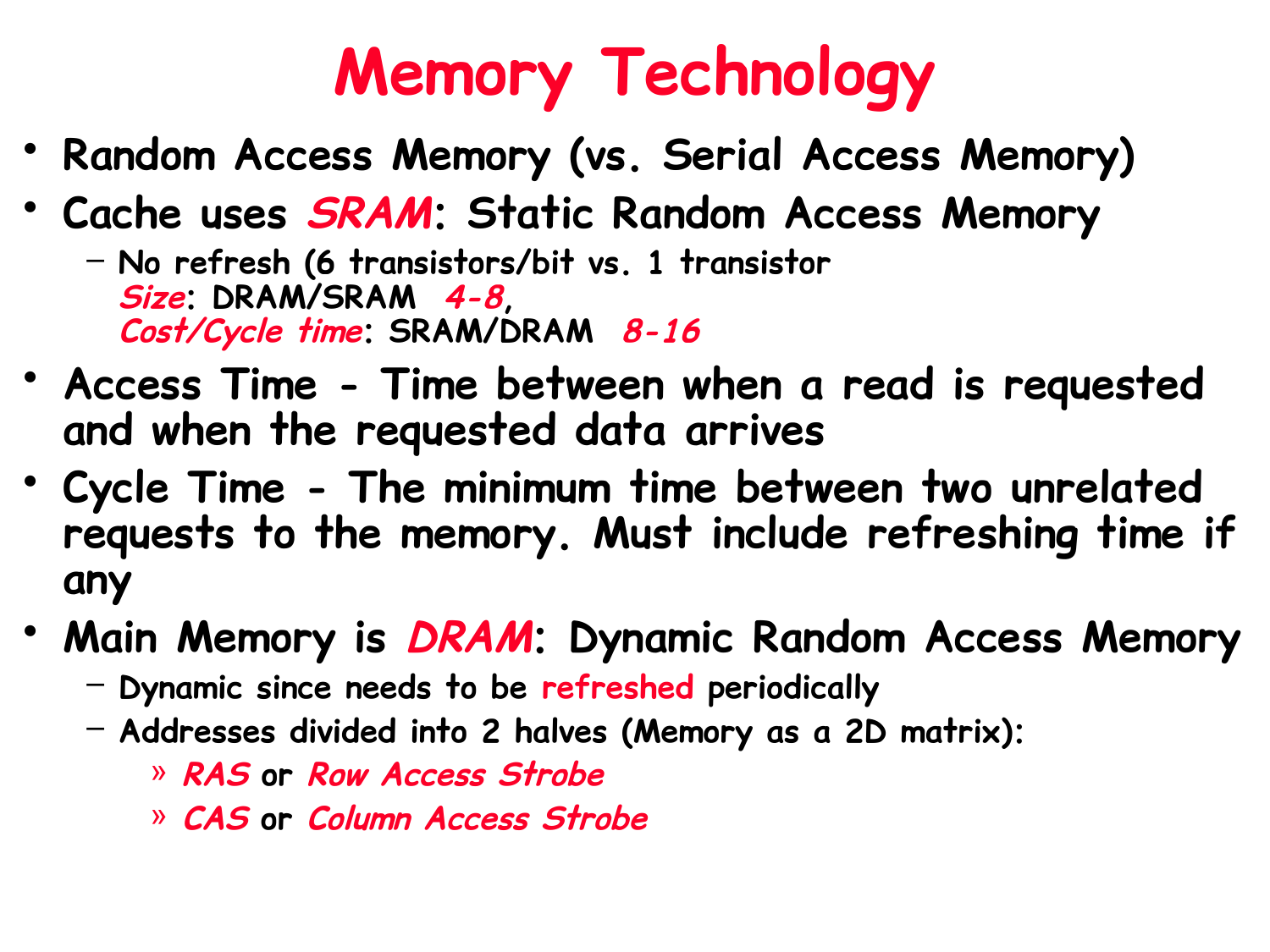

# Memory Technology
Random Access Memory (vs. Serial Access Memory)
Cache uses SRAM: Static Random Access Memory
No refresh (6 transistors/bit vs. 1 transistor
Size: DRAM/SRAM ­ 4-8,
Cost/Cycle time: SRAM/DRAM ­ 8-16
Access Time - Time between when a read is requested and when the requested data arrives
Cycle Time - The minimum time between two unrelated requests to the memory. Must include refreshing time if any
Main Memory is DRAM: Dynamic Random Access Memory
Dynamic since needs to be refreshed periodically
Addresses divided into 2 halves (Memory as a 2D matrix):
RAS or Row Access Strobe
CAS or Column Access Strobe